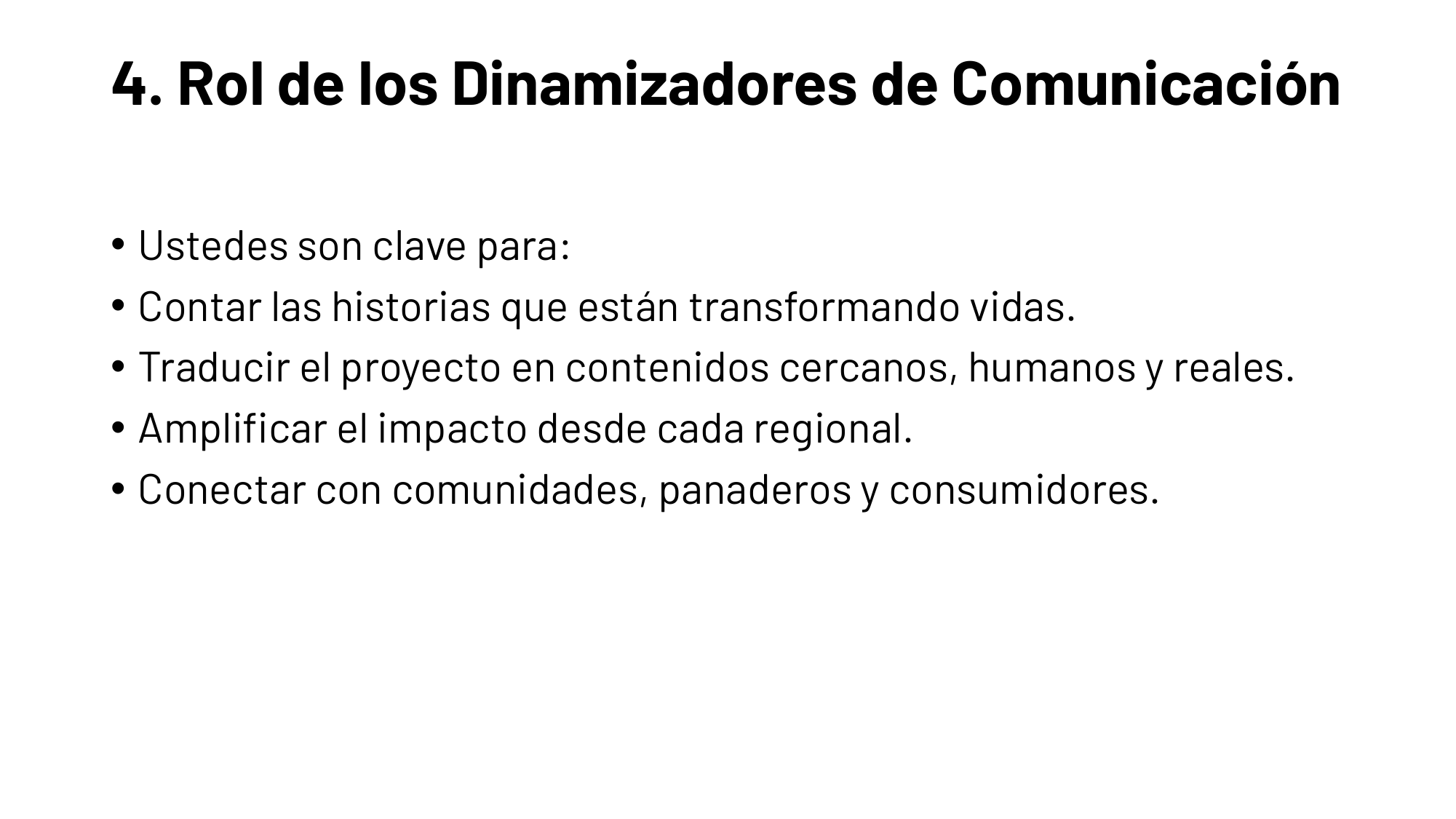

# 4. Rol de los Dinamizadores de Comunicación
Ustedes son clave para:
Contar las historias que están transformando vidas.
Traducir el proyecto en contenidos cercanos, humanos y reales.
Amplificar el impacto desde cada regional.
Conectar con comunidades, panaderos y consumidores.